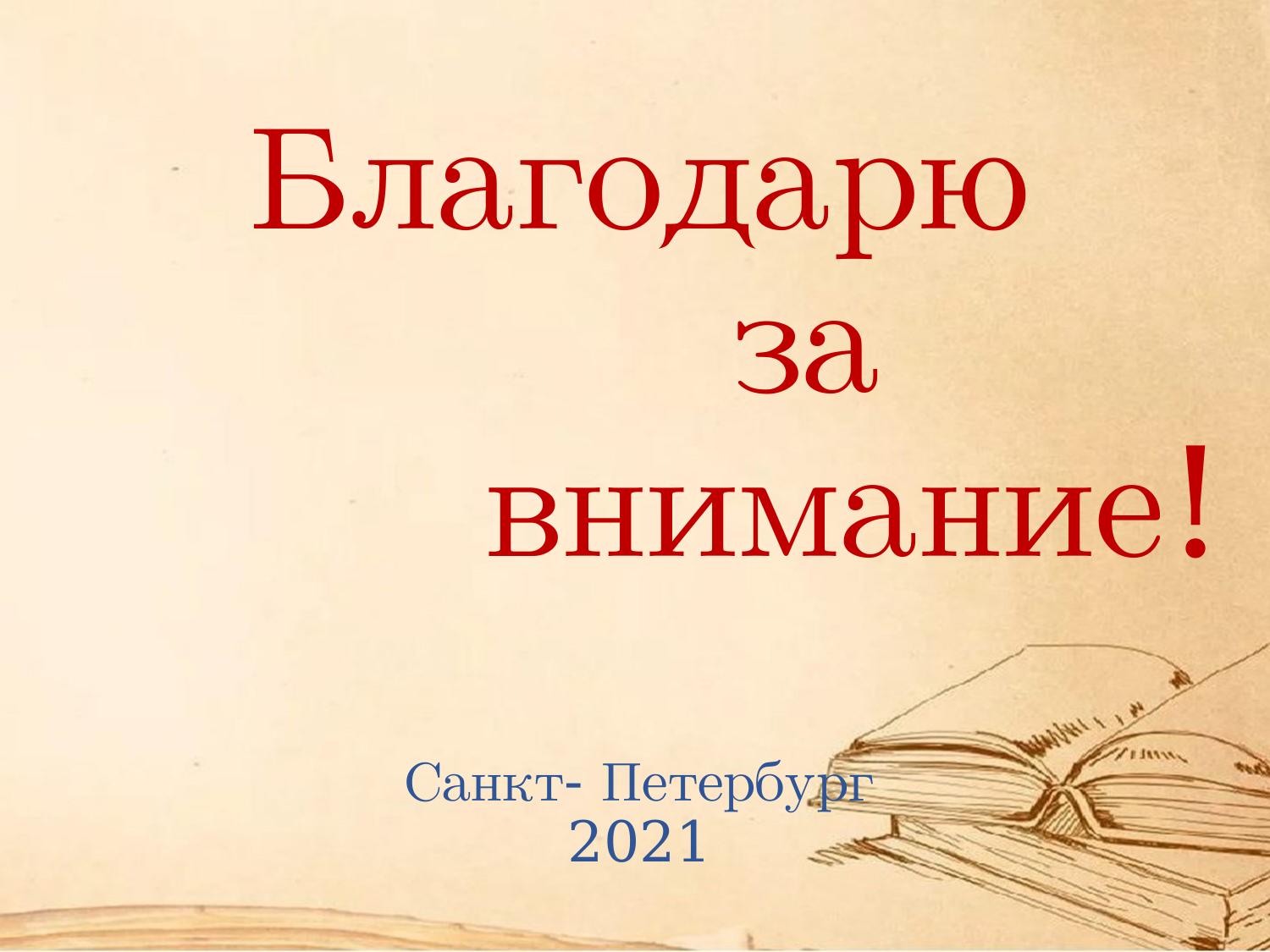

# Благодарю за внимание! Санкт- Петербург 2021